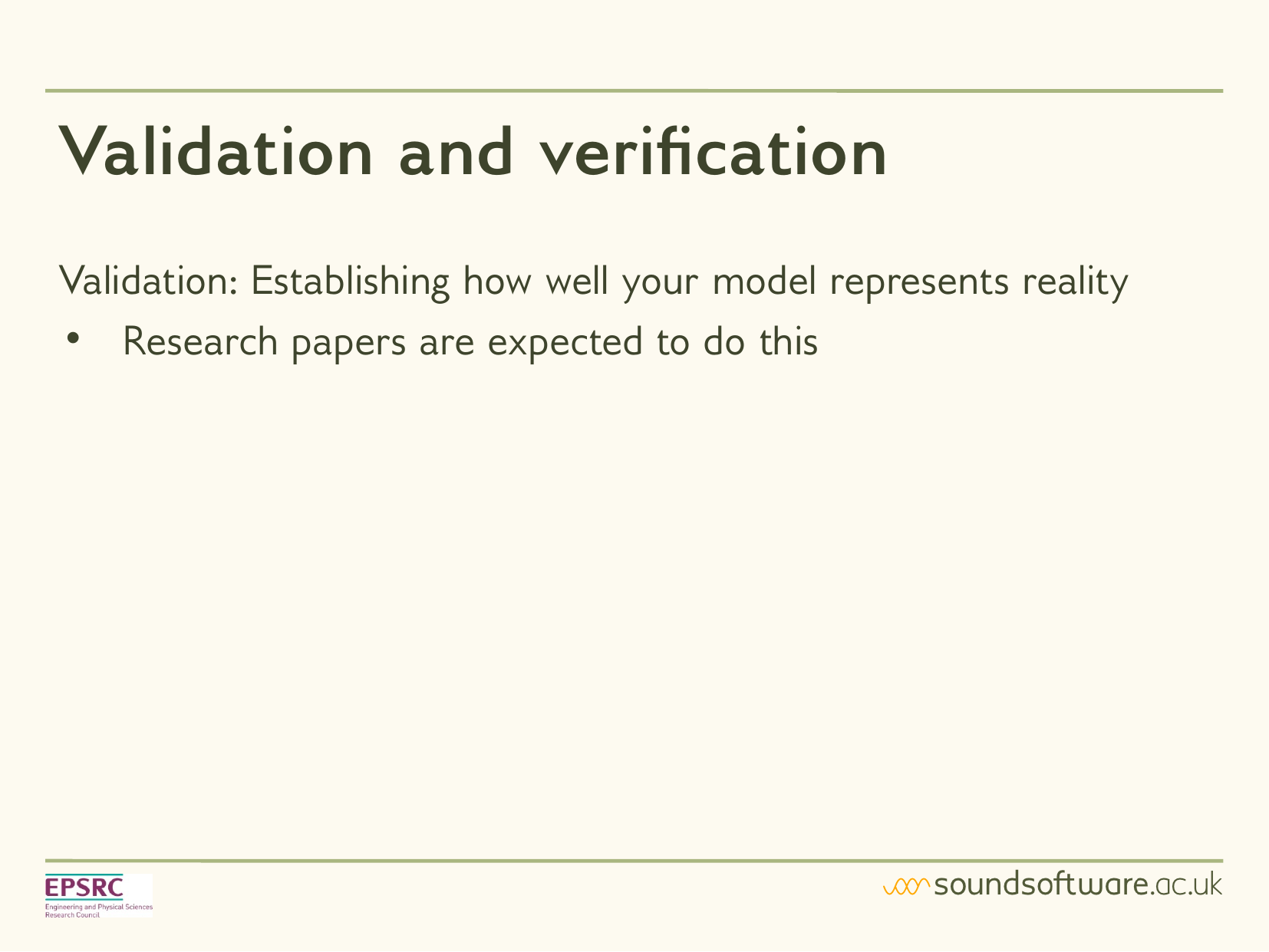

Validation and verification
Validation: Establishing how well your model represents reality
Research papers are expected to do this